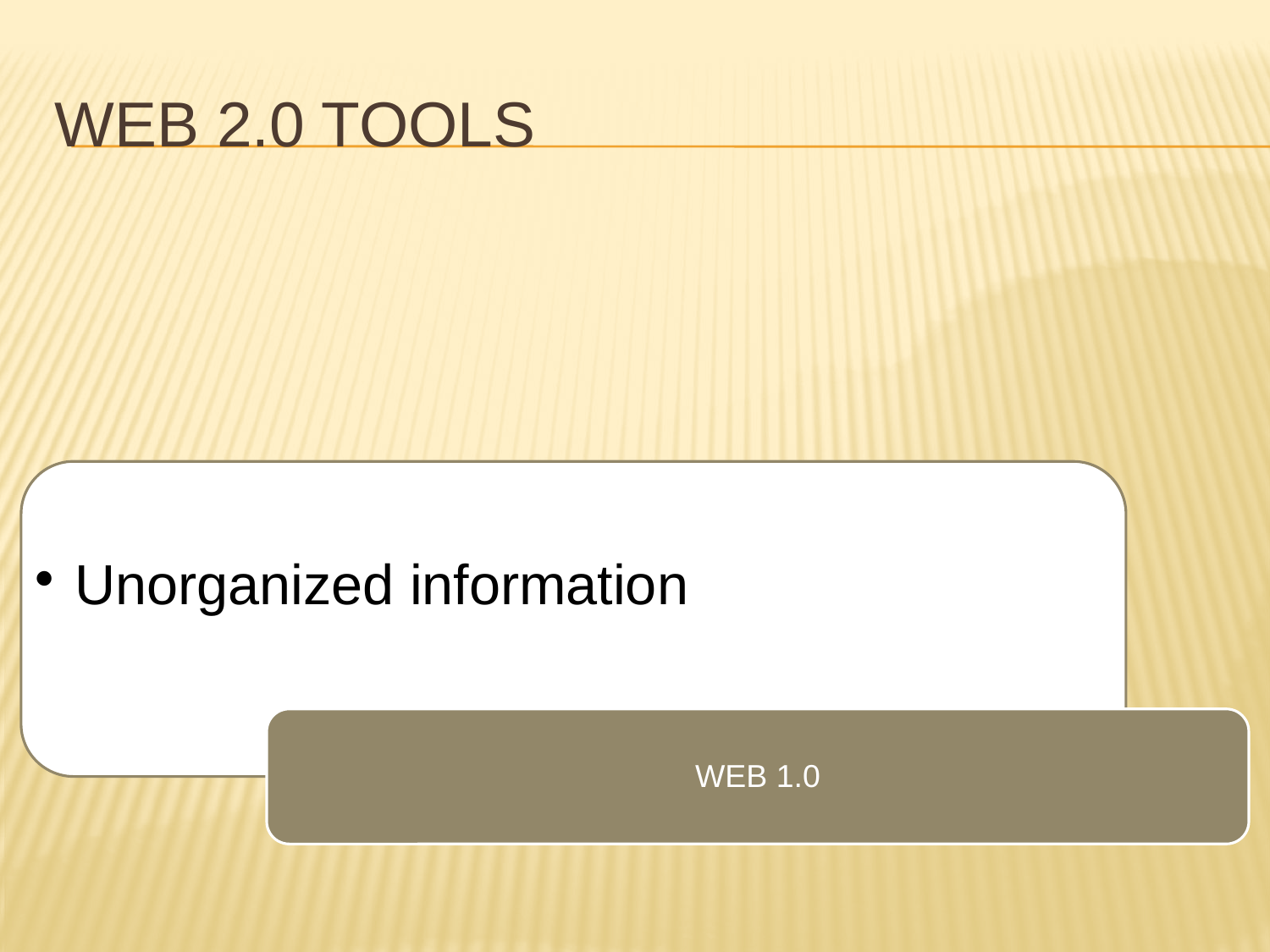

# Web 2.0 Tools
WEB 1.0
Unorganized information
Organized information
WEB 2.0